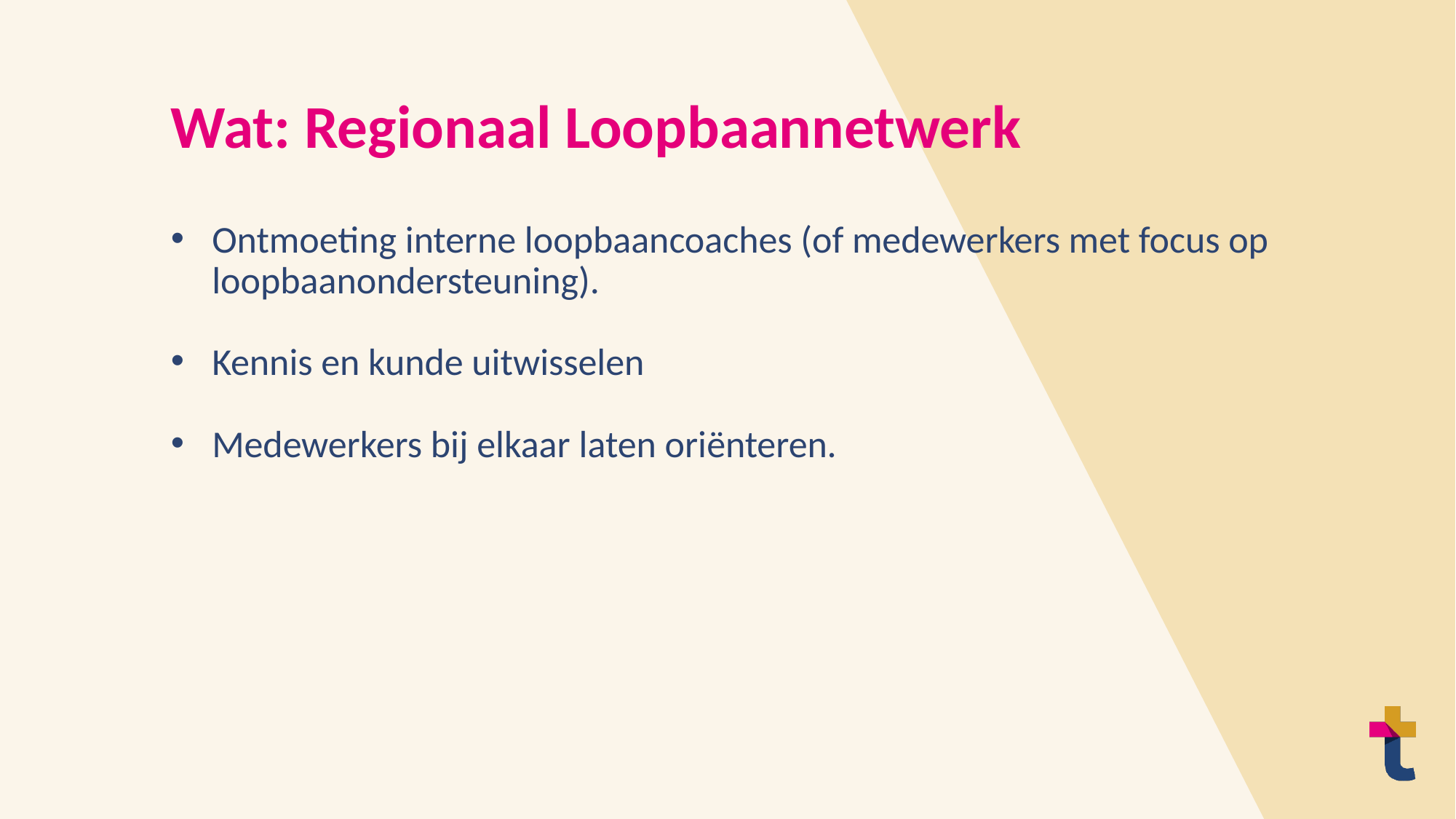

# Wat: Regionaal Loopbaannetwerk
Ontmoeting interne loopbaancoaches (of medewerkers met focus op loopbaanondersteuning).

Kennis en kunde uitwisselen

Medewerkers bij elkaar laten oriënteren.